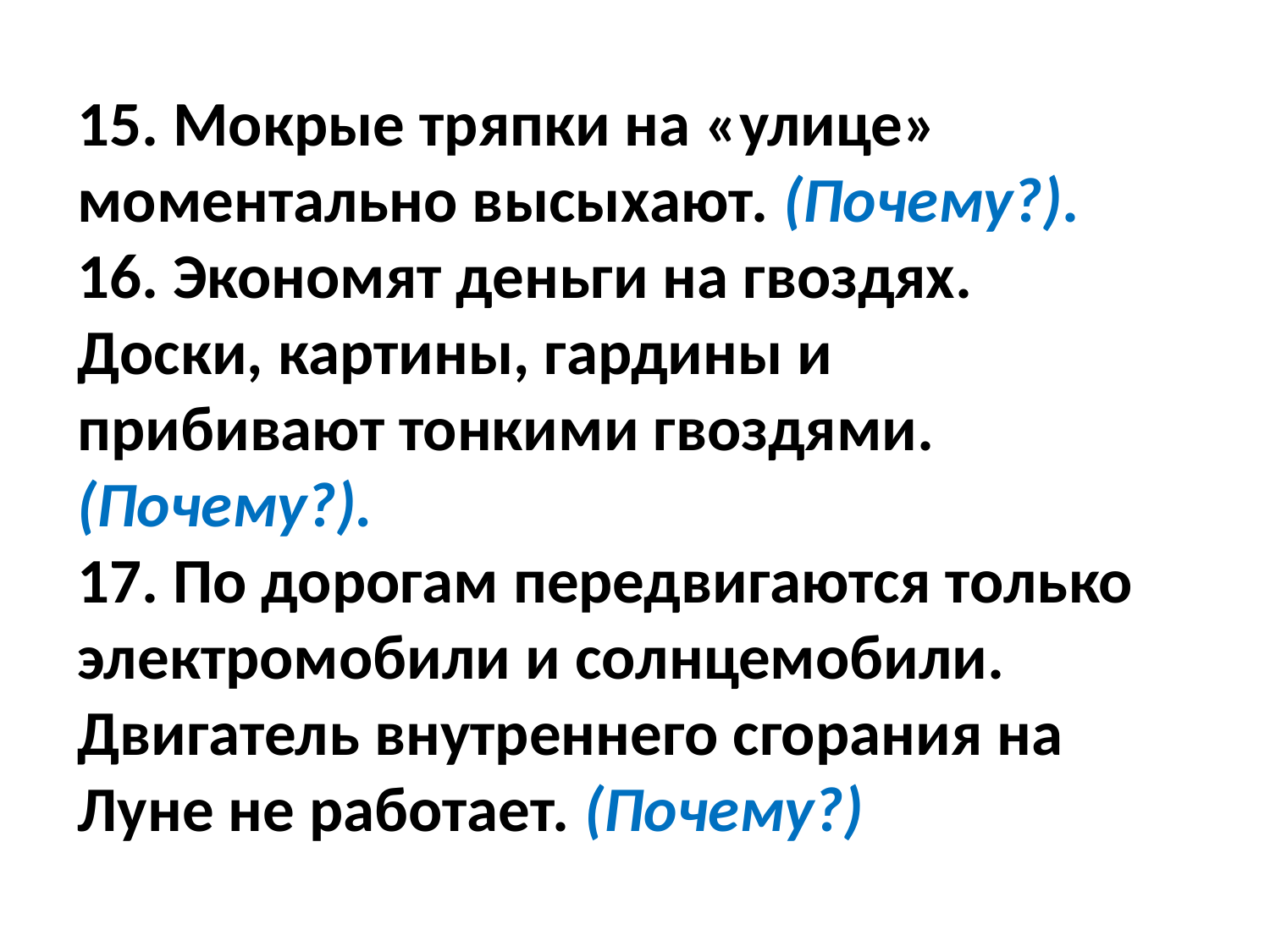

15. Мокрые тряпки на «улице» моментально высыхают. (Почему?).
16. Экономят деньги на гвоздях. Доски, картины, гардины и  прибивают тонкими гвоздями. (Почему?).
17. По дорогам передвигаются только электромобили и солнцемобили.  Двигатель внутреннего сгорания на Луне не работает. (Почему?)